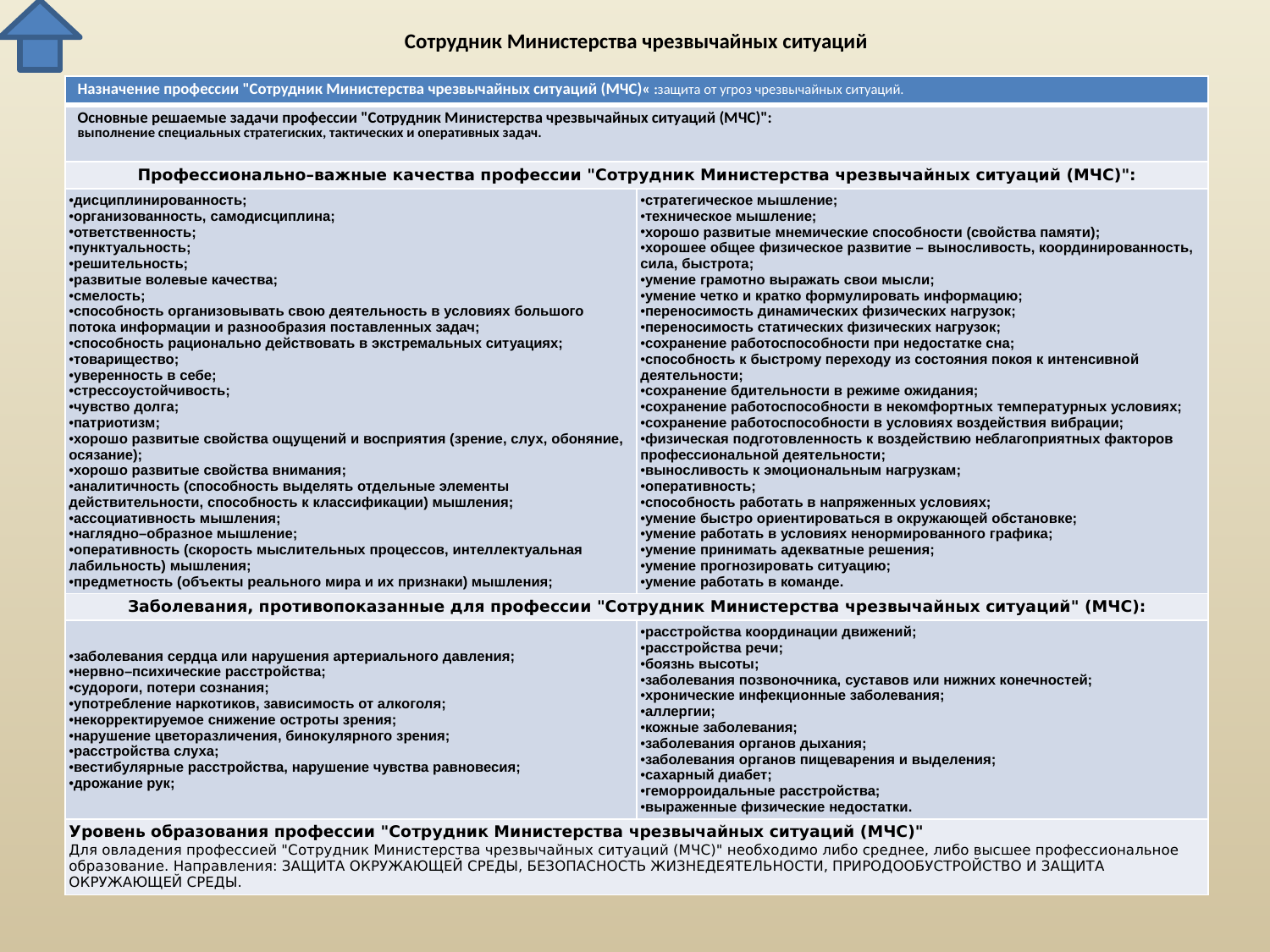

# Сотрудник Министерства чрезвычайных ситуаций
| Назначение профессии "Сотрудник Министерства чрезвычайных ситуаций (МЧС)« :защита от угроз чрезвычайных ситуаций. |  |
| --- | --- |
| Основные решаемые задачи профессии "Сотрудник Министерства чрезвычайных ситуаций (МЧС)": выполнение специальных стратегиских, тактических и оперативных задач. |  |
| Профессионально–важные качества профессии "Сотрудник Министерства чрезвычайных ситуаций (МЧС)": |  |
| дисциплинированность; организованность, самодисциплина; ответственность; пунктуальность; решительность; развитые волевые качества; смелость; способность организовывать свою деятельность в условиях большого потока информации и разнообразия поставленных задач; способность рационально действовать в экстремальных ситуациях; товарищество; уверенность в себе; стрессоустойчивость; чувство долга; патриотизм; хорошо развитые свойства ощущений и восприятия (зрение, слух, обоняние, осязание); хорошо развитые свойства внимания; аналитичность (способность выделять отдельные элементы действительности, способность к классификации) мышления; ассоциативность мышления; наглядно–образное мышление; оперативность (скорость мыслительных процессов, интеллектуальная лабильность) мышления; предметность (объекты реального мира и их признаки) мышления; | стратегическое мышление; техническое мышление; хорошо развитые мнемические способности (свойства памяти); хорошее общее физическое развитие – выносливость, координированность, сила, быстрота; умение грамотно выражать свои мысли; умение четко и кратко формулировать информацию; переносимость динамических физических нагрузок; переносимость статических физических нагрузок; сохранение работоспособности при недостатке сна; способность к быстрому переходу из состояния покоя к интенсивной деятельности; сохранение бдительности в режиме ожидания; сохранение работоспособности в некомфортных температурных условиях; сохранение работоспособности в условиях воздействия вибрации; физическая подготовленность к воздействию неблагоприятных факторов профессиональной деятельности; выносливость к эмоциональным нагрузкам; оперативность; способность работать в напряженных условиях; умение быстро ориентироваться в окружающей обстановке; умение работать в условиях ненормированного графика; умение принимать адекватные решения; умение прогнозировать ситуацию; умение работать в команде. |
| Заболевания, противопоказанные для профессии "Сотрудник Министерства чрезвычайных ситуаций" (МЧС): |  |
| заболевания сердца или нарушения артериального давления; нервно–психические расстройства; судороги, потери сознания; употребление наркотиков, зависимость от алкоголя; некорректируемое снижение остроты зрения; нарушение цветоразличения, бинокулярного зрения; расстройства слуха; вестибулярные расстройства, нарушение чувства равновесия; дрожание рук; | расстройства координации движений; расстройства речи; боязнь высоты; заболевания позвоночника, суставов или нижних конечностей; хронические инфекционные заболевания; аллергии; кожные заболевания; заболевания органов дыхания; заболевания органов пищеварения и выделения; сахарный диабет; геморроидальные расстройства; выраженные физические недостатки. |
| Уровень образования профессии "Сотрудник Министерства чрезвычайных ситуаций (МЧС)" Для овладения профессией "Сотрудник Министерства чрезвычайных ситуаций (МЧС)" необходимо либо среднее, либо высшее профессиональное образование. Направления: ЗАЩИТА ОКРУЖАЮЩЕЙ СРЕДЫ, БЕЗОПАСНОСТЬ ЖИЗНЕДЕЯТЕЛЬНОСТИ, ПРИРОДООБУСТРОЙСТВО И ЗАЩИТА ОКРУЖАЮЩЕЙ СРЕДЫ. |  |